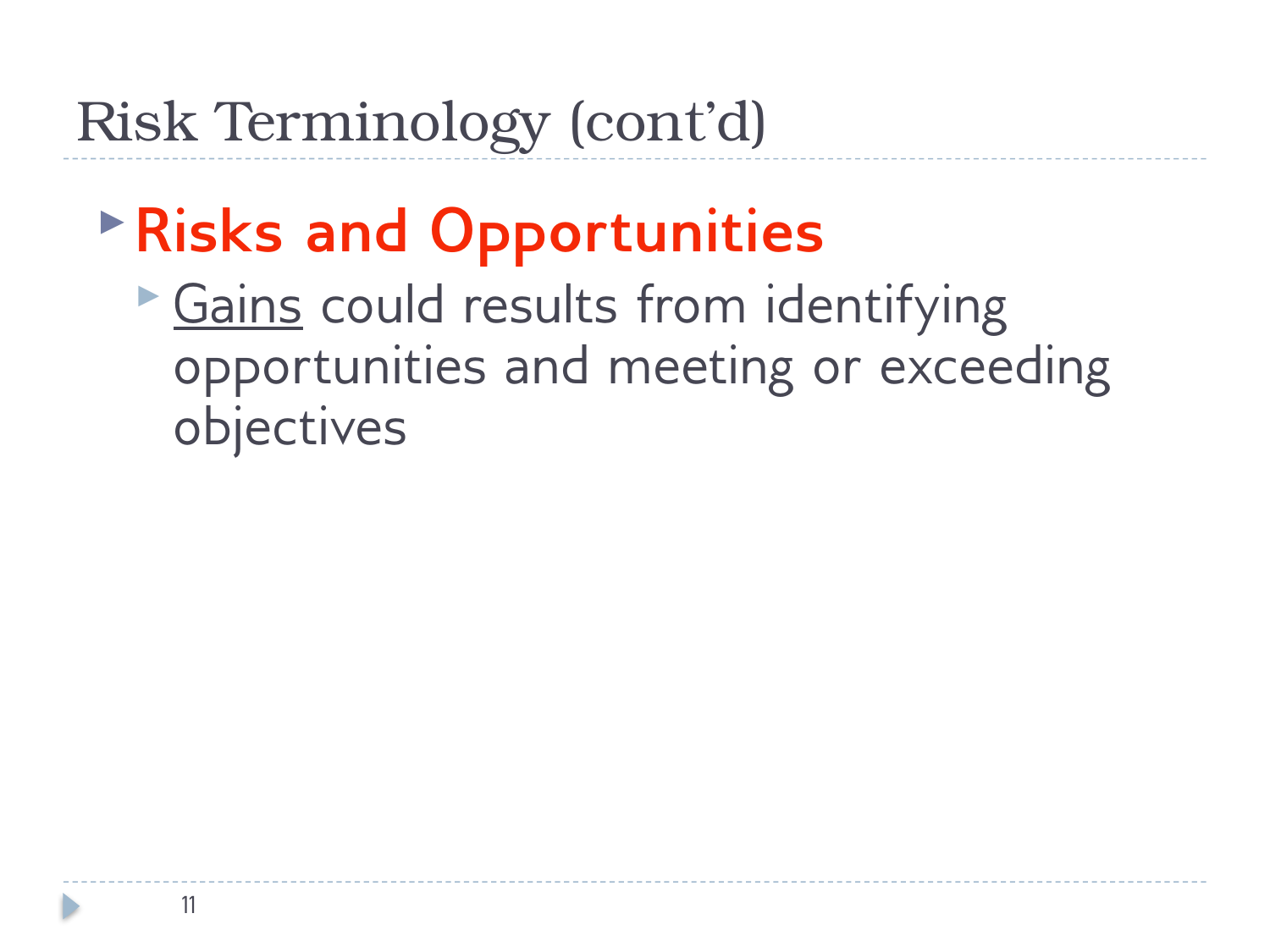

# Risk Terminology (cont’d)
Risks and Opportunities
Gains could results from identifying opportunities and meeting or exceeding objectives
11